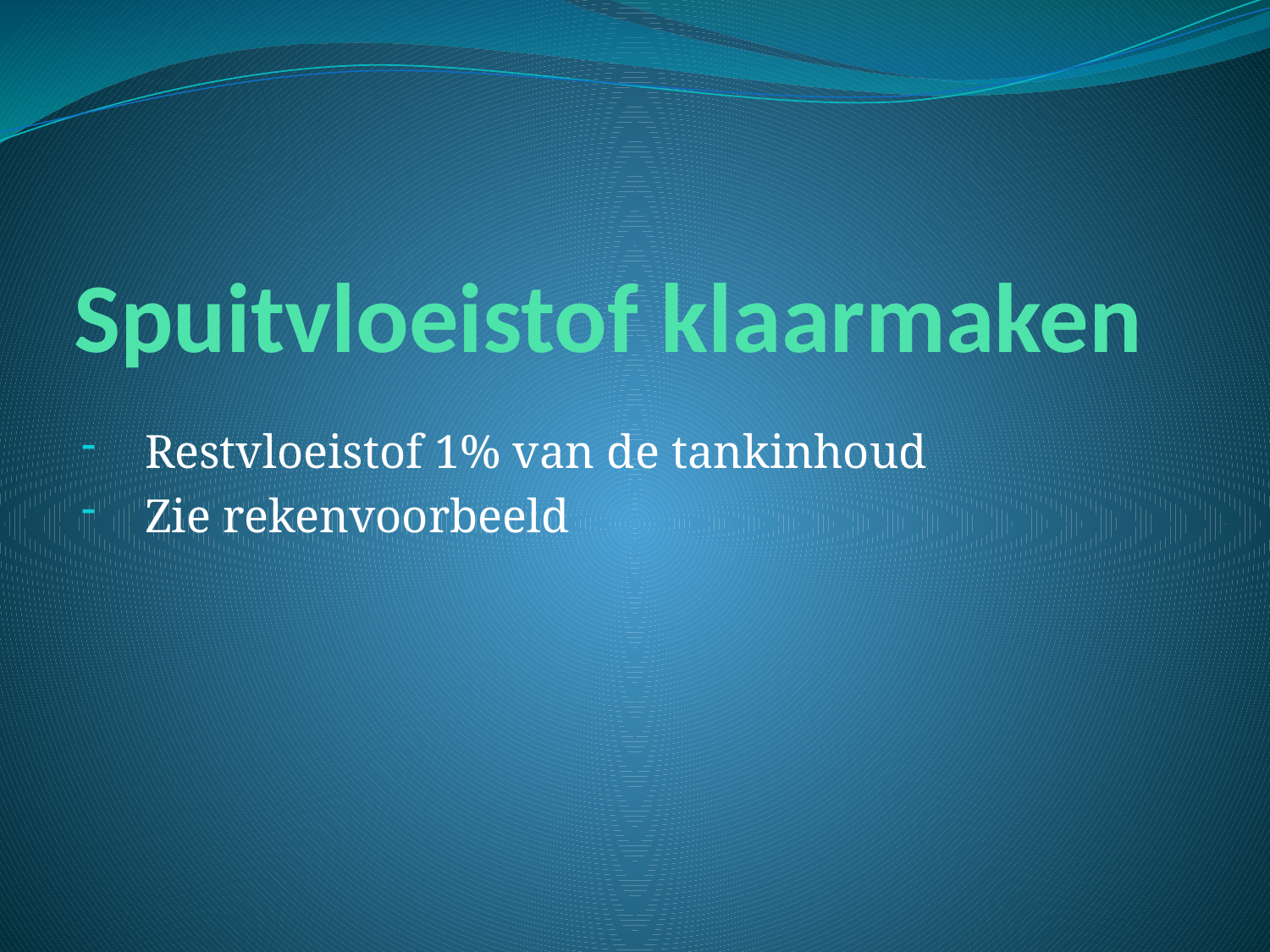

# Spuitvloeistof klaarmaken
Restvloeistof 1% van de tankinhoud
Zie rekenvoorbeeld